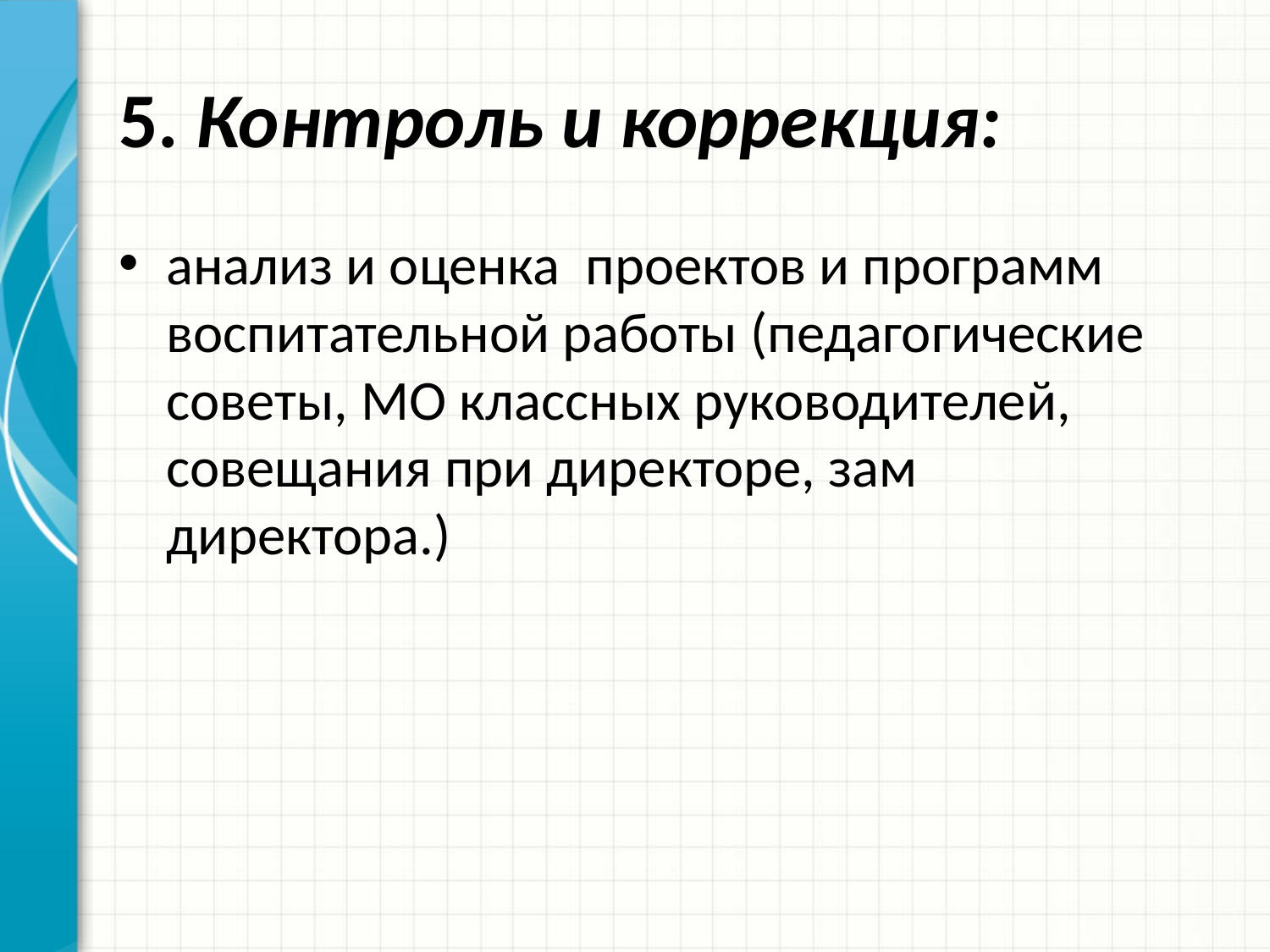

# 5. Контроль и коррекция:
анализ и оценка  проектов и программ воспитательной работы (педагогические советы, МО классных руководителей, совещания при директоре, зам директора.)